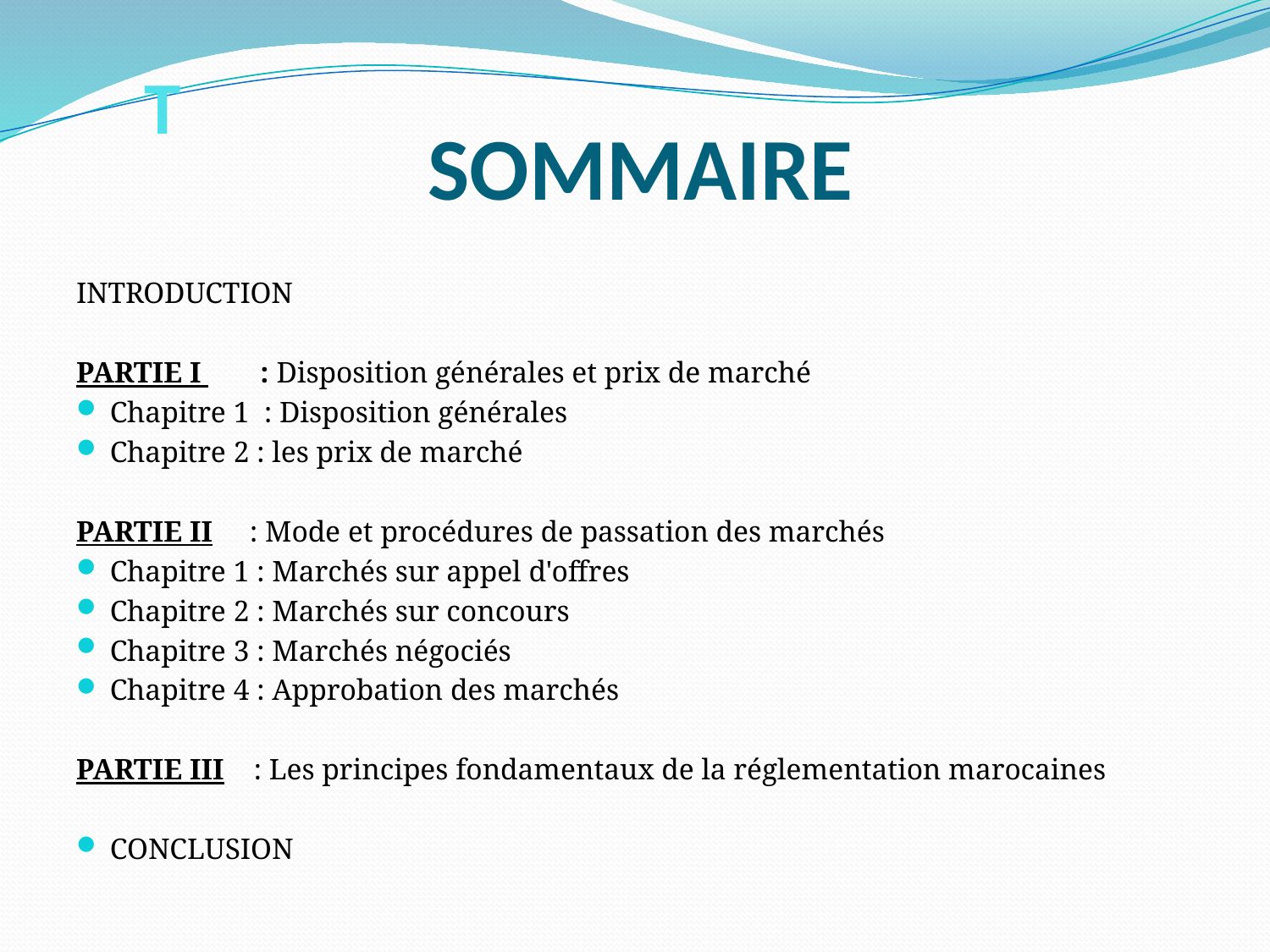

# sommaire
T
INTRODUCTION

PARTIE I        : Disposition générales et prix de marché
Chapitre 1  : Disposition générales
Chapitre 2 : les prix de marché

PARTIE II     : Mode et procédures de passation des marchés
Chapitre 1 : Marchés sur appel d'offres
Chapitre 2 : Marchés sur concours
Chapitre 3 : Marchés négociés
Chapitre 4 : Approbation des marchés

PARTIE III    : Les principes fondamentaux de la réglementation marocaines

CONCLUSION